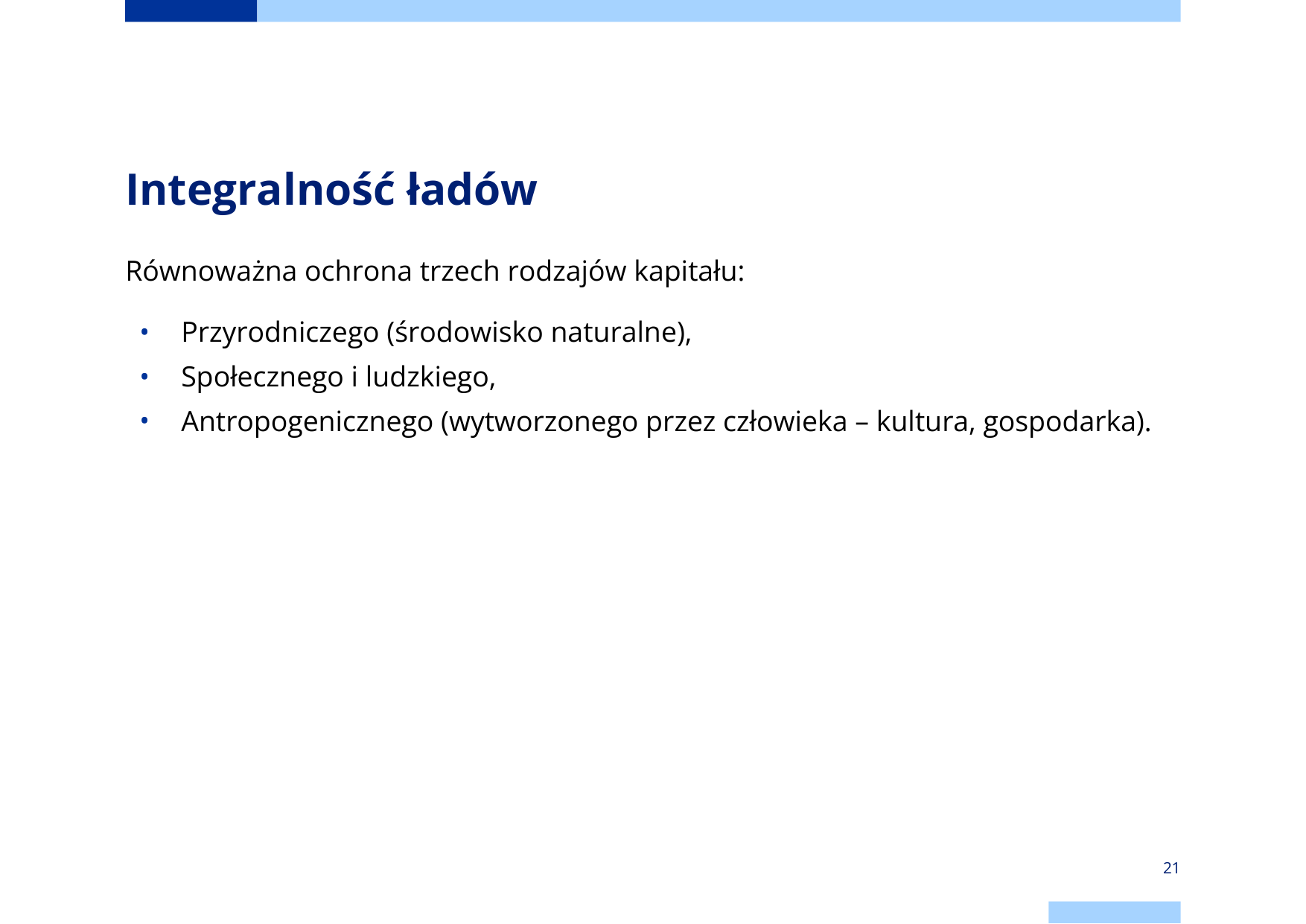

# Integralność ładów
Równoważna ochrona trzech rodzajów kapitału:
Przyrodniczego (środowisko naturalne),
Społecznego i ludzkiego,
Antropogenicznego (wytworzonego przez człowieka – kultura, gospodarka).

21